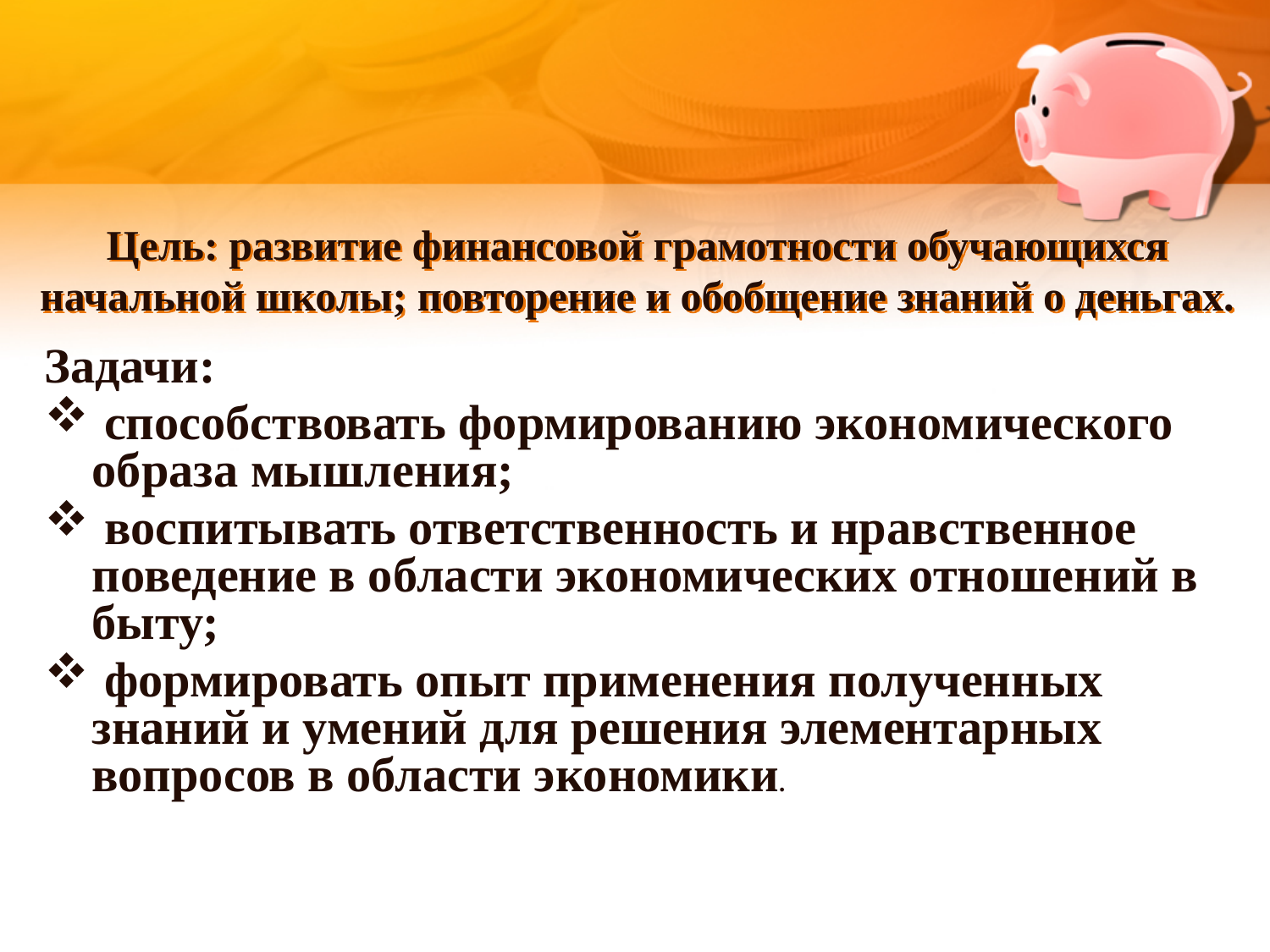

# Цель: развитие финансовой грамотности обучающихся начальной школы; повторение и обобщение знаний о деньгах.
Задачи:
 способствовать формированию экономического образа мышления;
 воспитывать ответственность и нравственное поведение в области экономических отношений в быту;
 формировать опыт применения полученных знаний и умений для решения элементарных вопросов в области экономики.